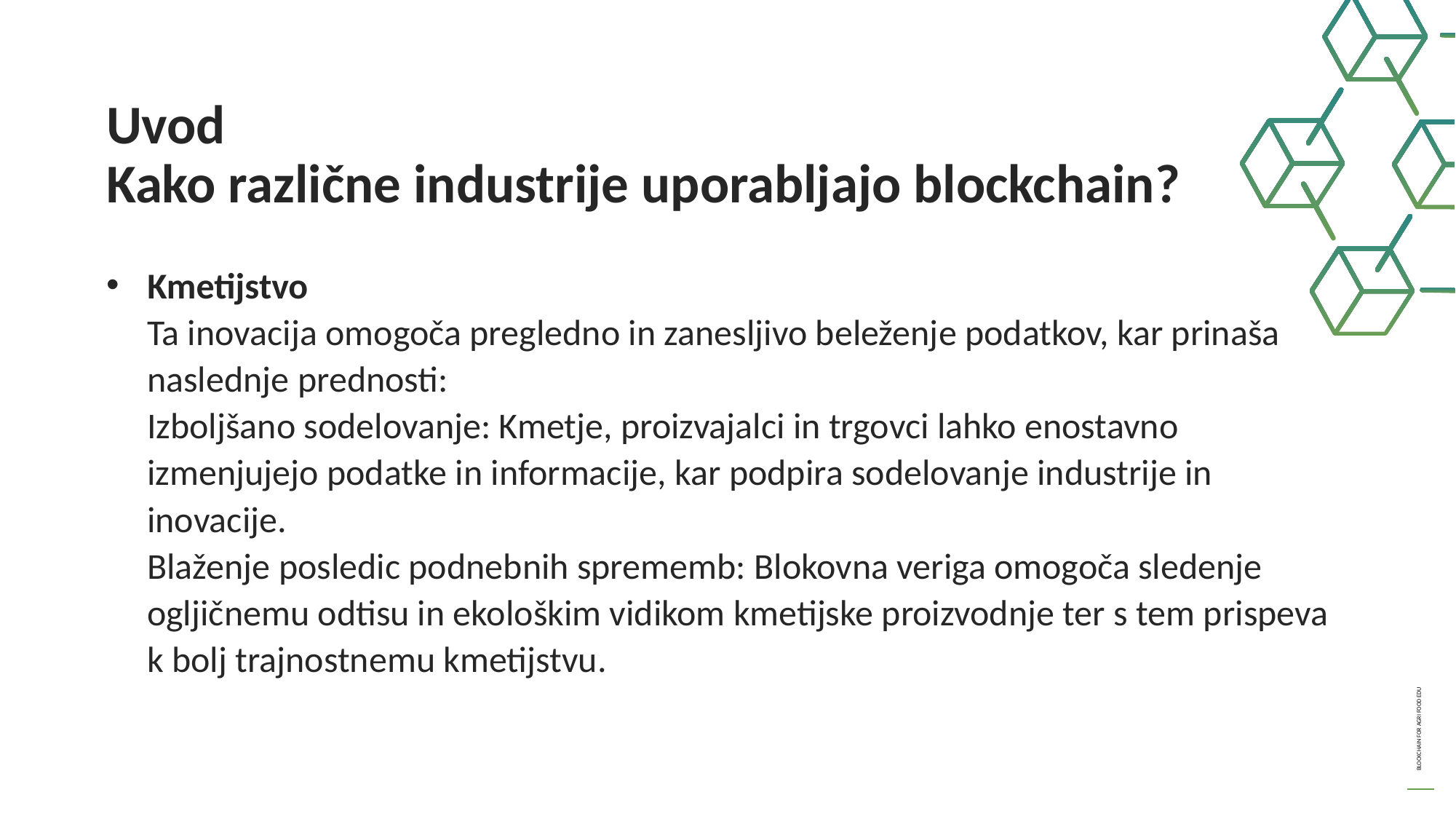

Uvod
Kako različne industrije uporabljajo blockchain?
Kmetijstvo
Ta inovacija omogoča pregledno in zanesljivo beleženje podatkov, kar prinaša naslednje prednosti: 
Izboljšano sodelovanje: Kmetje, proizvajalci in trgovci lahko enostavno izmenjujejo podatke in informacije, kar podpira sodelovanje industrije in inovacije. 
Blaženje posledic podnebnih sprememb: Blokovna veriga omogoča sledenje ogljičnemu odtisu in ekološkim vidikom kmetijske proizvodnje ter s tem prispeva k bolj trajnostnemu kmetijstvu.